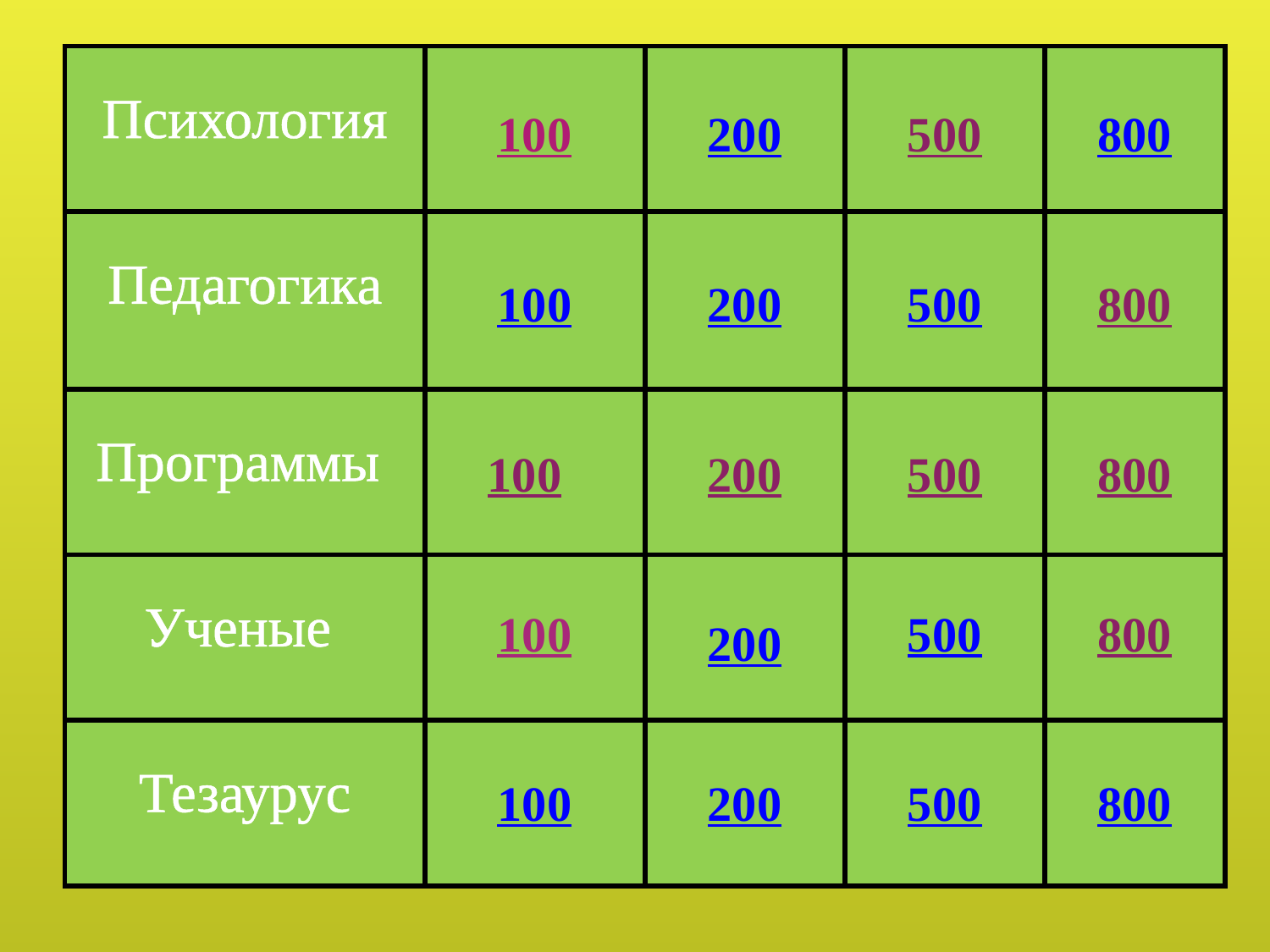

| Психология |  |  |  |  |
| --- | --- | --- | --- | --- |
| Педагогика |  |  |  |  |
| Программы |  |  |  |  |
| Ученые |  |  |  |  |
| Тезаурус |  |  |  |  |
100
200
500
800
100
200
500
800
100
200
500
800
100
500
800
200
100
200
500
800